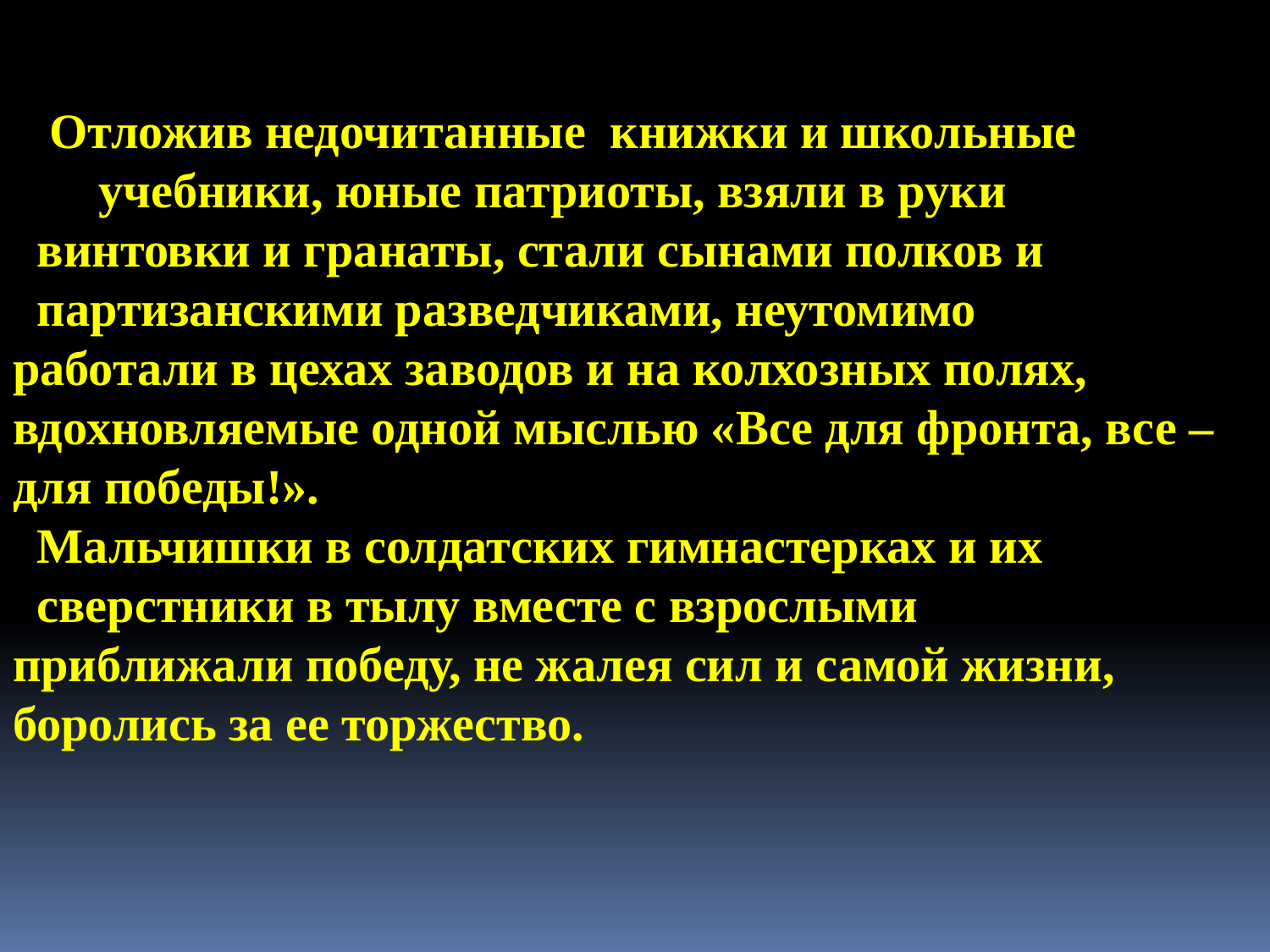

Отложив недочитанные  книжки и школьные                      учебники, юные патриоты, взяли в руки
  винтовки и гранаты, стали сынами полков и
  партизанскими разведчиками, неутомимо            работали в цехах заводов и на колхозных полях, вдохновляемые одной мыслью «Все для фронта, все – для победы!».
  Мальчишки в солдатских гимнастерках и их
  сверстники в тылу вместе с взрослыми      приближали победу, не жалея сил и самой жизни,     боролись за ее торжество.